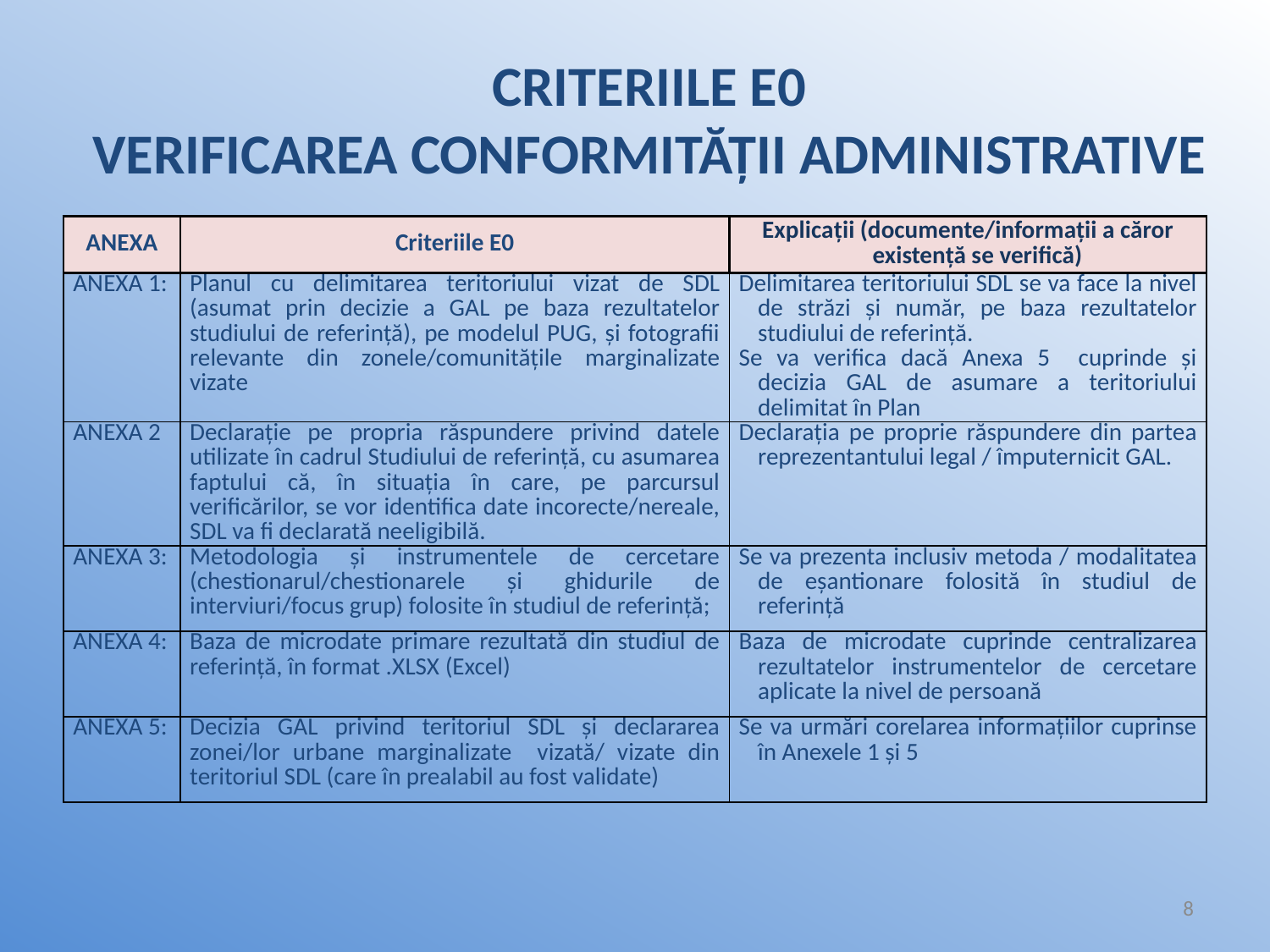

# CRITERIILE E0 VERIFICAREA CONFORMITĂȚII ADMINISTRATIVE
| ANEXA | Criteriile E0 | Explicații (documente/informații a căror existență se verifică) |
| --- | --- | --- |
| ANEXA 1: | Planul cu delimitarea teritoriului vizat de SDL (asumat prin decizie a GAL pe baza rezultatelor studiului de referință), pe modelul PUG, și fotografii relevante din zonele/comunitățile marginalizate vizate | Delimitarea teritoriului SDL se va face la nivel de străzi și număr, pe baza rezultatelor studiului de referință. Se va verifica dacă Anexa 5 cuprinde și decizia GAL de asumare a teritoriului delimitat în Plan |
| ANEXA 2 | Declarație pe propria răspundere privind datele utilizate în cadrul Studiului de referință, cu asumarea faptului că, în situația în care, pe parcursul verificărilor, se vor identifica date incorecte/nereale, SDL va fi declarată neeligibilă. | Declarația pe proprie răspundere din partea reprezentantului legal / împuternicit GAL. |
| ANEXA 3: | Metodologia și instrumentele de cercetare (chestionarul/chestionarele și ghidurile de interviuri/focus grup) folosite în studiul de referință; | Se va prezenta inclusiv metoda / modalitatea de eșantionare folosită în studiul de referință |
| ANEXA 4: | Baza de microdate primare rezultată din studiul de referință, în format .XLSX (Excel) | Baza de microdate cuprinde centralizarea rezultatelor instrumentelor de cercetare aplicate la nivel de persoană |
| ANEXA 5: | Decizia GAL privind teritoriul SDL și declararea zonei/lor urbane marginalizate vizată/ vizate din teritoriul SDL (care în prealabil au fost validate) | Se va urmări corelarea informațiilor cuprinse în Anexele 1 și 5 |
8